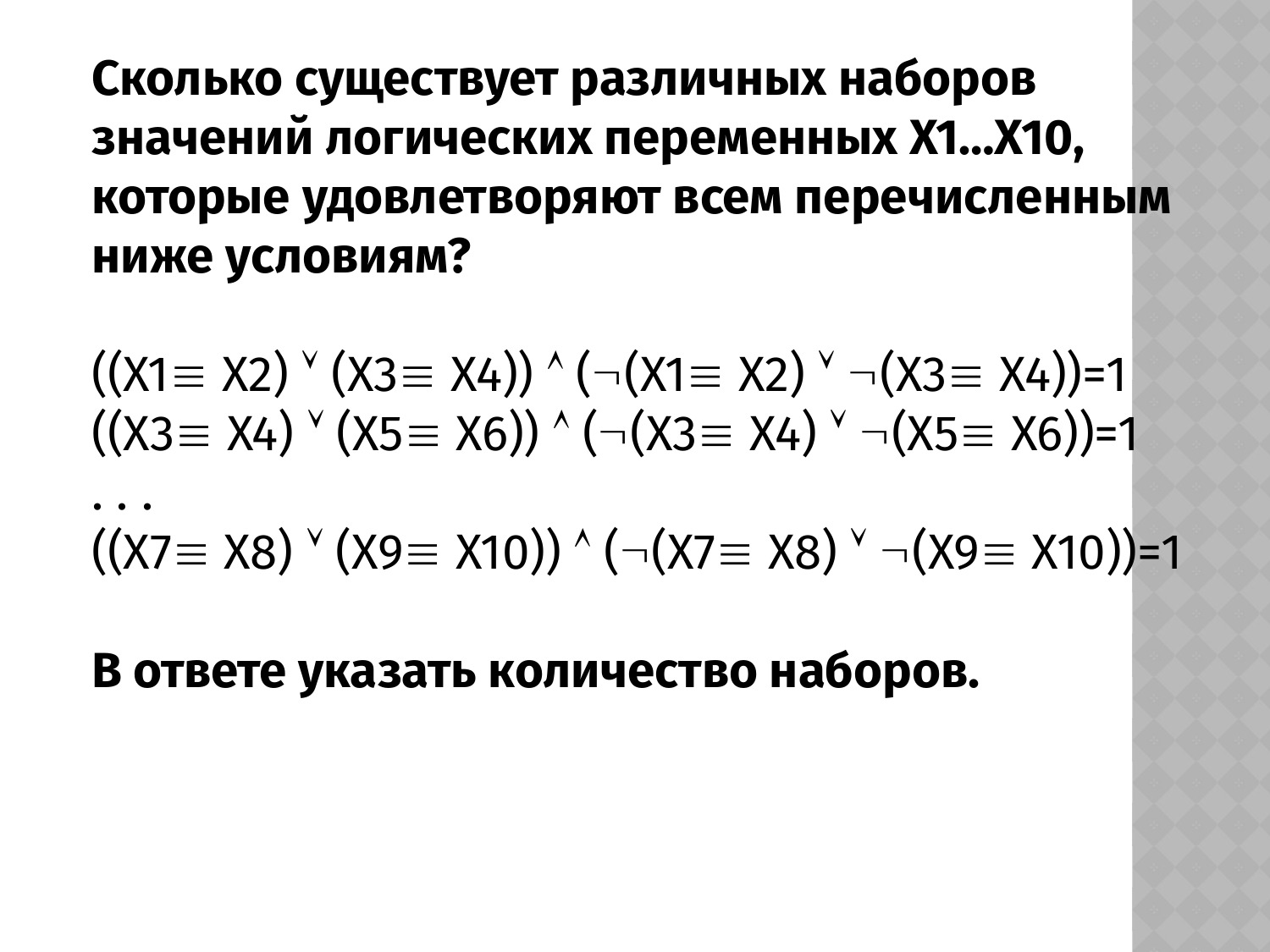

Сколько существует различных наборов значений логических переменных Х1…Х10, которые удовлетворяют всем перечисленным ниже условиям?

((Х1≡ Х2) ∨ (Х3≡ Х4)) ∧ (¬(Х1≡ Х2) ∨ ¬(Х3≡ Х4))=1
((Х3≡ Х4) ∨ (Х5≡ Х6)) ∧ (¬(Х3≡ Х4) ∨ ¬(Х5≡ Х6))=1
. . .
((Х7≡ Х8) ∨ (Х9≡ Х10)) ∧ (¬(Х7≡ Х8) ∨ ¬(Х9≡ Х10))=1

В ответе указать количество наборов.